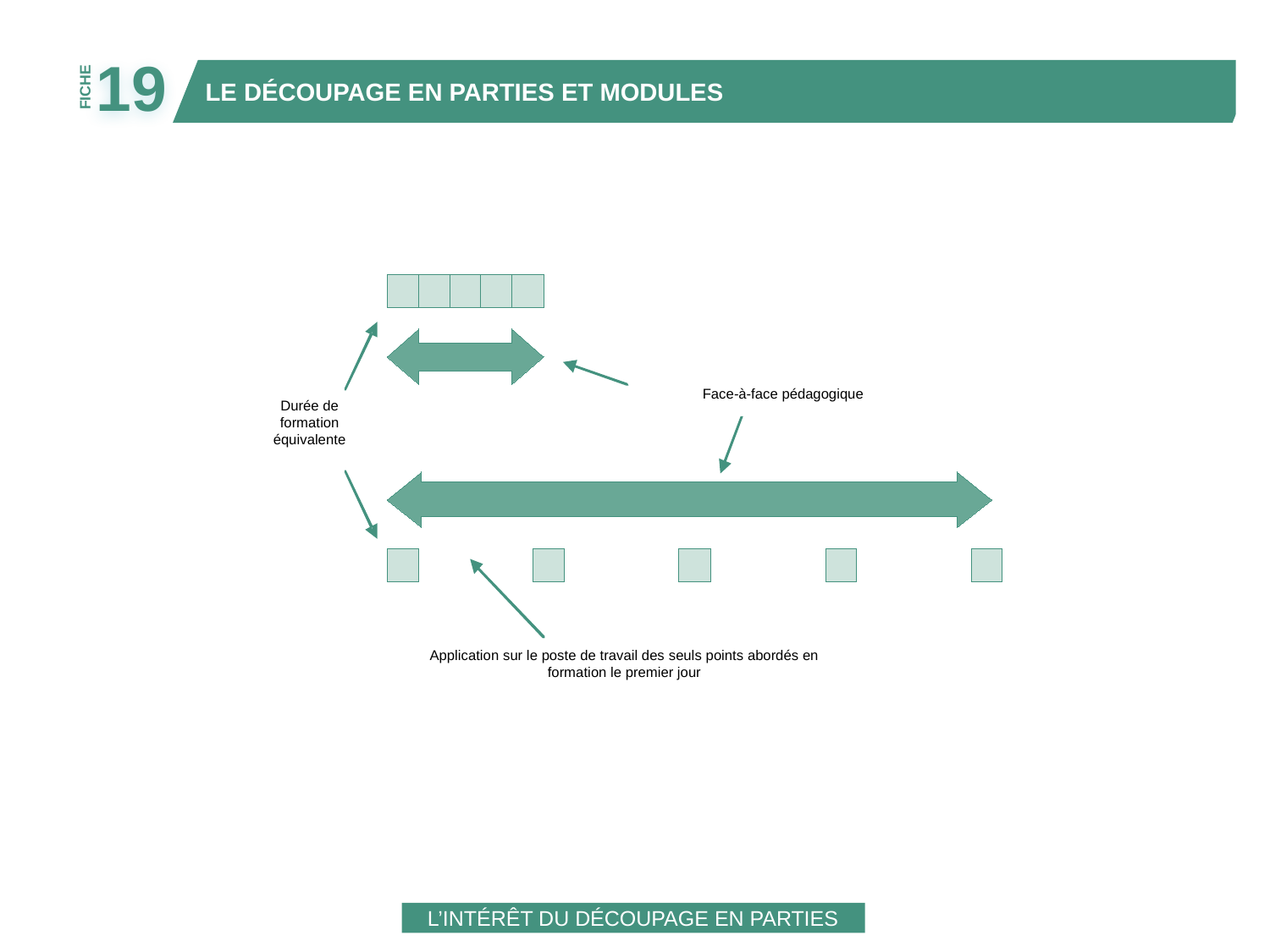

19

LE DÉCOUPAGE EN PARTIES ET MODULES
FICHE

Face-à-face pédagogique
Durée de
formation
équivalente

Application sur le poste de travail des seuls points abordés en
formation le premier jour
L’INTÉRÊT DU DÉCOUPAGE EN PARTIES